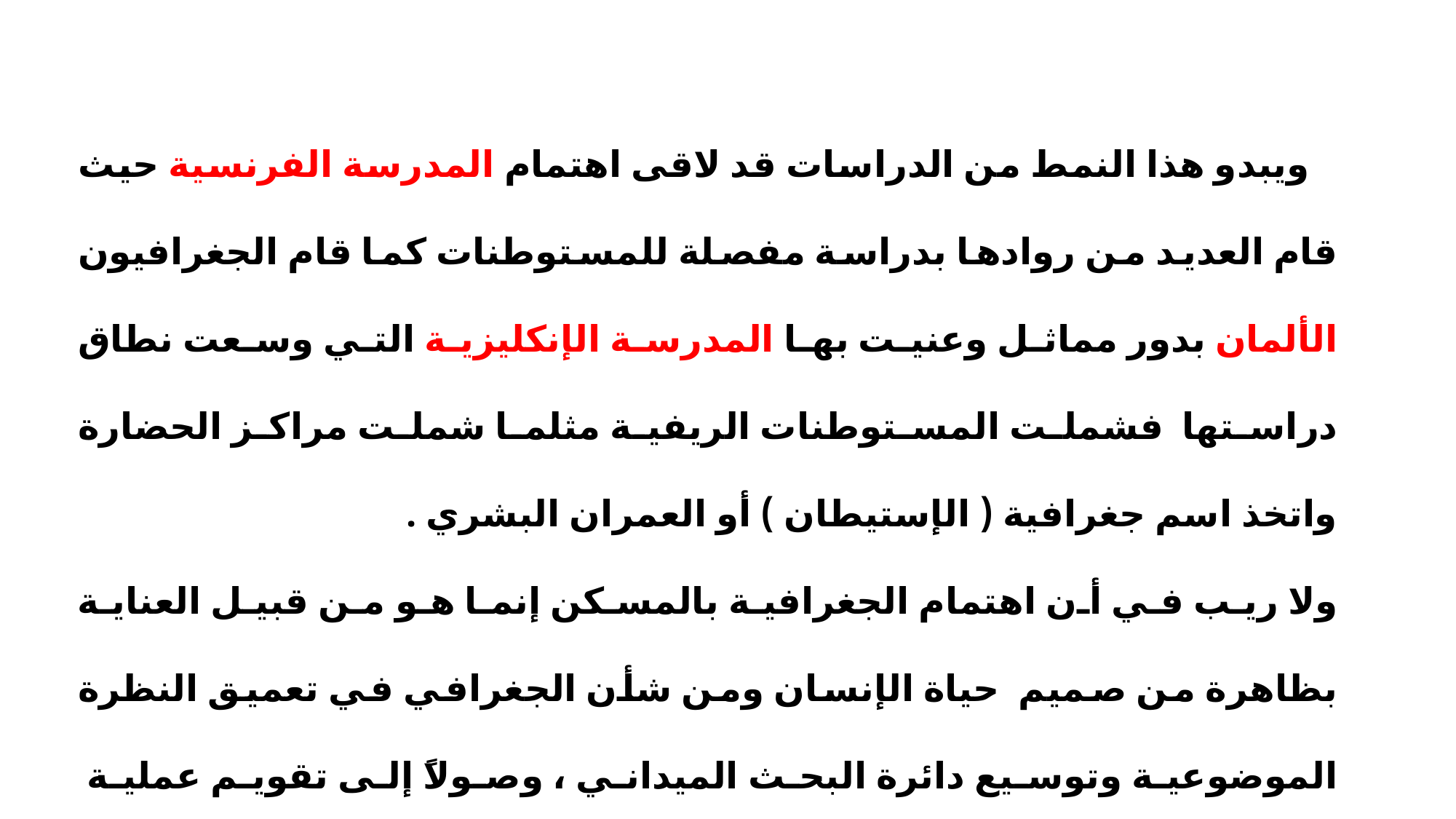

ويبدو هذا النمط من الدراسات قد لاقى اهتمام المدرسة الفرنسية حيث قام العديد من روادها بدراسة مفصلة للمستوطنات كما قام الجغرافيون الألمان بدور مماثل وعنيت بها المدرسة الإنكليزية التي وسعت نطاق دراستها  فشملت المستوطنات الريفية مثلما شملت مراكز الحضارة واتخذ اسم جغرافية ( الإستيطان ) أو العمران البشري .
ولا ريب في أن اهتمام الجغرافية بالمسكن إنما هو من قبيل العناية بظاهرة من صميم  حياة الإنسان ومن شأن الجغرافي في تعميق النظرة الموضوعية وتوسيع دائرة البحث الميداني ، وصولاً إلى تقويم عملية  السكن ، وأنماط المستوطنات ومتابعة العوامل المؤثرة بها .